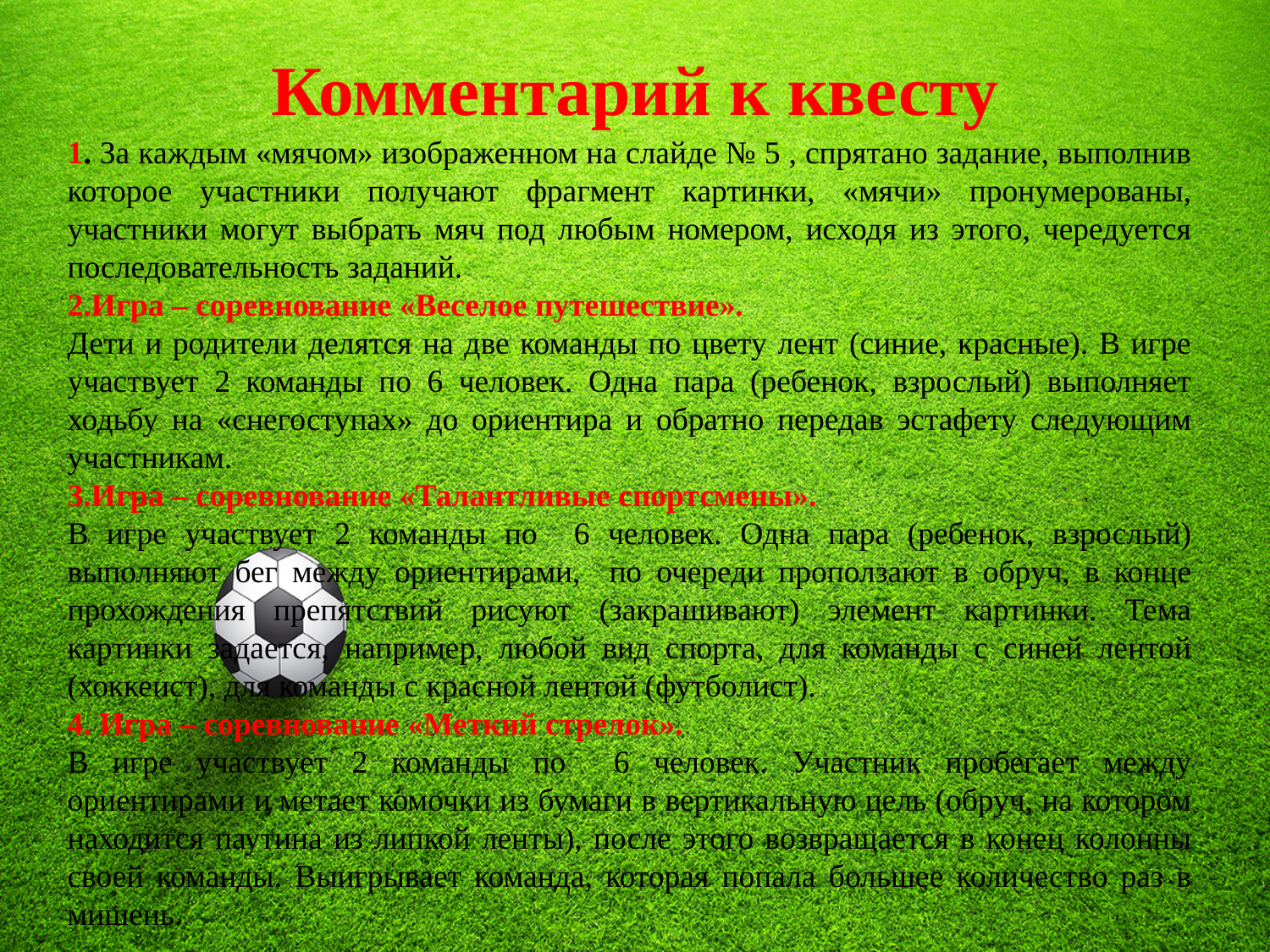

# Комментарий к квесту
1. За каждым «мячом» изображенном на слайде № 5 , спрятано задание, выполнив которое участники получают фрагмент картинки, «мячи» пронумерованы, участники могут выбрать мяч под любым номером, исходя из этого, чередуется последовательность заданий.
2.Игра – соревнование «Веселое путешествие».
Дети и родители делятся на две команды по цвету лент (синие, красные). В игре участвует 2 команды по 6 человек. Одна пара (ребенок, взрослый) выполняет ходьбу на «снегоступах» до ориентира и обратно передав эстафету следующим участникам.
3.Игра – соревнование «Талантливые спортсмены».
В игре участвует 2 команды по  6 человек. Одна пара (ребенок, взрослый) выполняют бег между ориентирами,  по очереди проползают в обруч, в конце прохождения препятствий рисуют (закрашивают) элемент картинки. Тема картинки задается, например, любой вид спорта, для команды с синей лентой (хоккеист), для команды с красной лентой (футболист).
4. Игра – соревнование «Меткий стрелок».
В игре участвует 2 команды по  6 человек. Участник пробегает между ориентирами и метает комочки из бумаги в вертикальную цель (обруч, на котором находится паутина из липкой ленты), после этого возвращается в конец колонны своей команды. Выигрывает команда, которая попала большее количество раз в мишень.